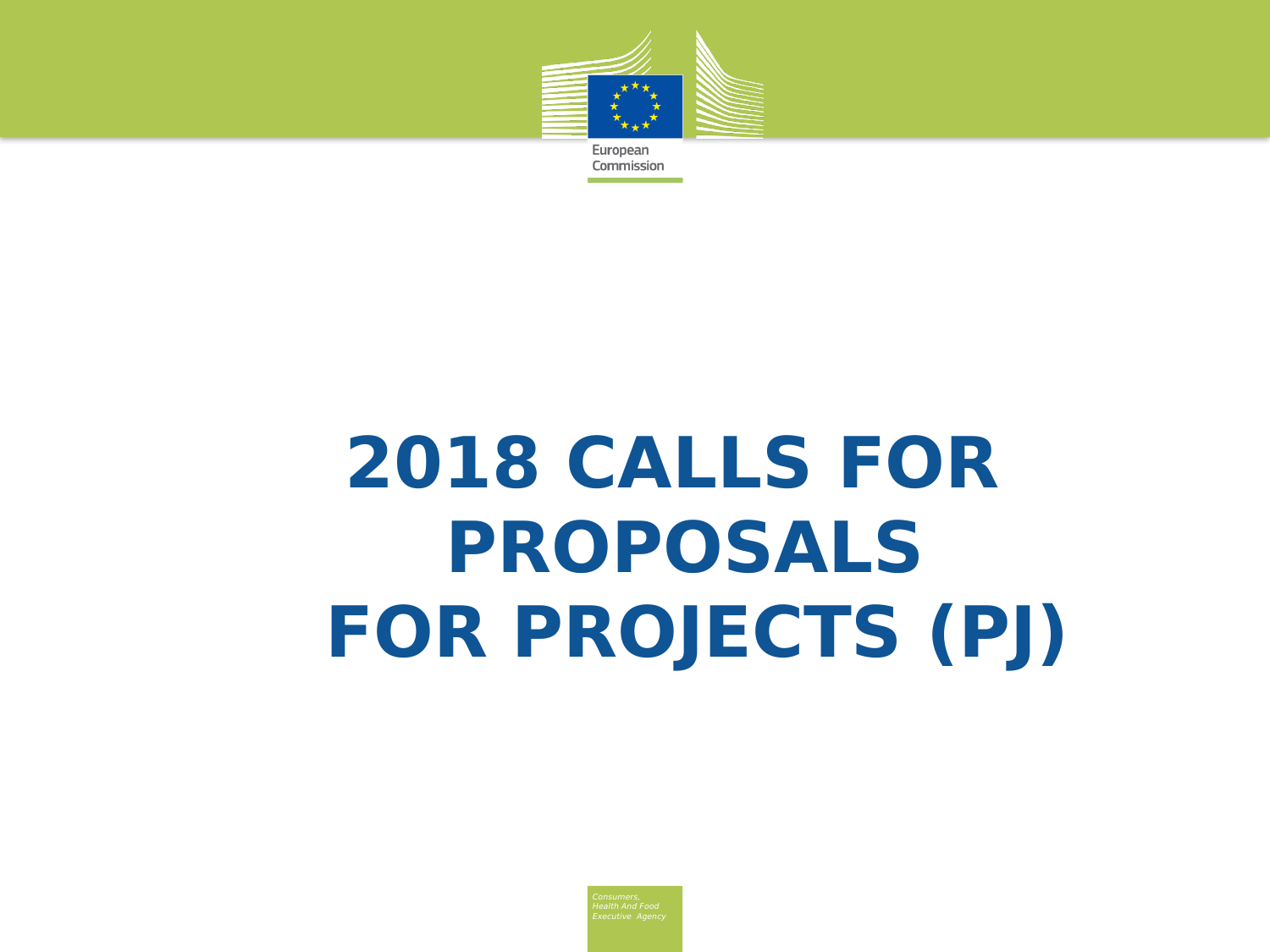

# 2018 Calls for proposals for PROJECTS (PJ)